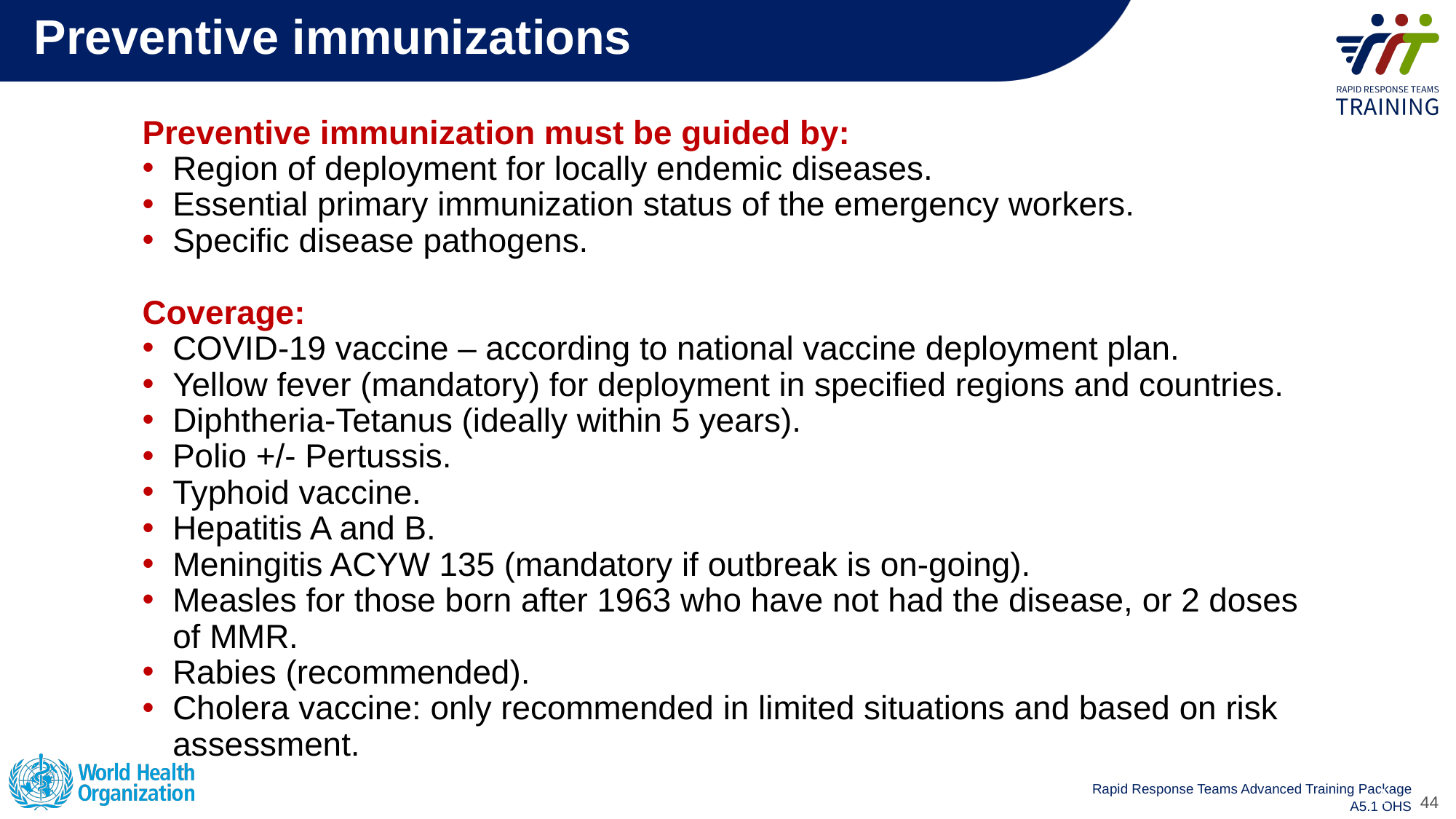

Preventive immunizations
Preventive immunization must be guided by:
Region of deployment for locally endemic diseases.
Essential primary immunization status of the emergency workers.
Specific disease pathogens.

Coverage:
COVID-19 vaccine – according to national vaccine deployment plan.
Yellow fever (mandatory) for deployment in specified regions and countries.
Diphtheria-Tetanus (ideally within 5 years).
Polio +/- Pertussis.
Typhoid vaccine.
Hepatitis A and B.
Meningitis ACYW 135 (mandatory if outbreak is on-going).
Measles for those born after 1963 who have not had the disease, or 2 doses of MMR.
Rabies (recommended).
Cholera vaccine: only recommended in limited situations and based on risk assessment.
44